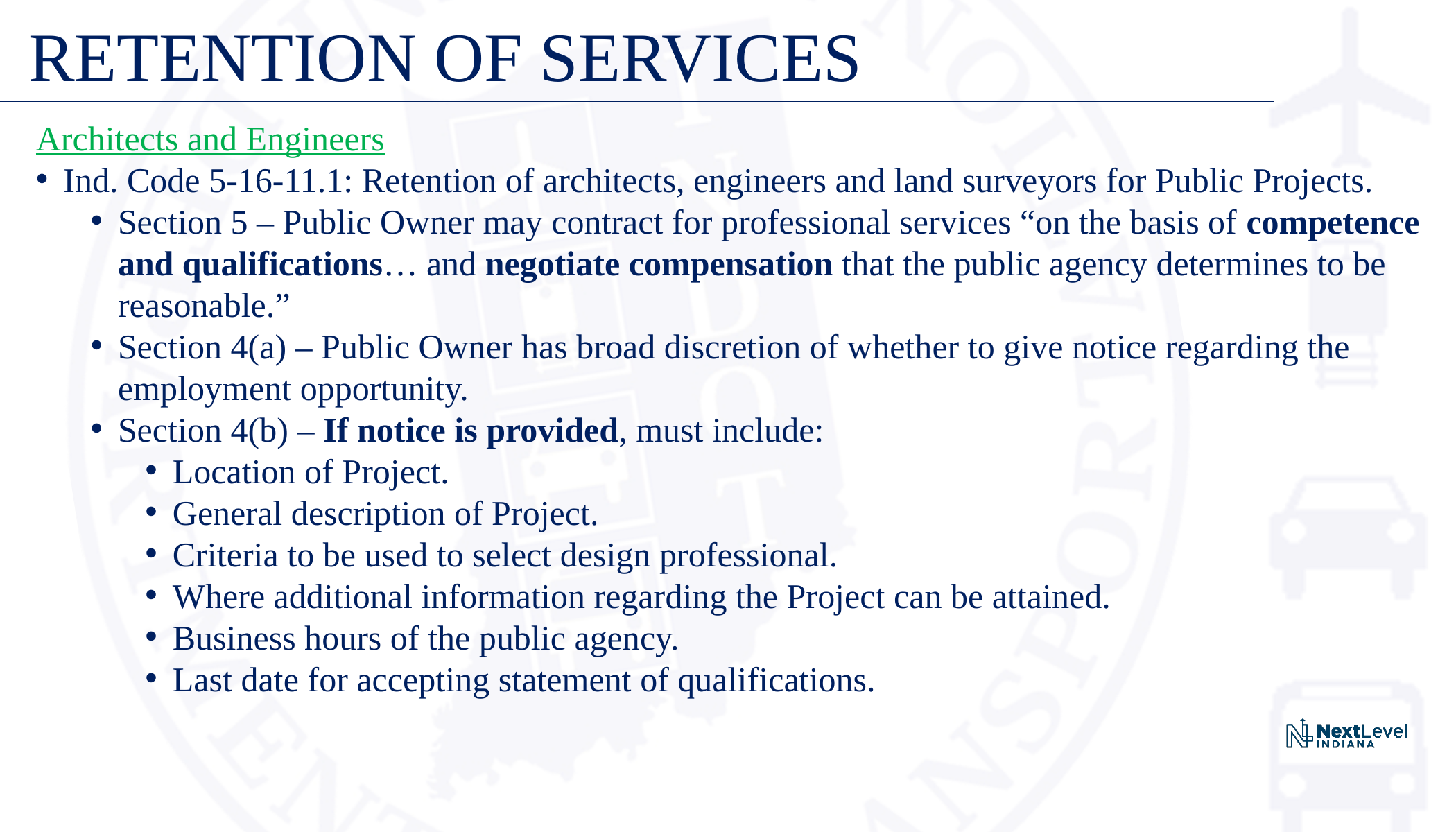

# RETENTION OF SERVICES
Architects and Engineers
Ind. Code 5-16-11.1: Retention of architects, engineers and land surveyors for Public Projects.
Section 5 – Public Owner may contract for professional services “on the basis of competence and qualifications… and negotiate compensation that the public agency determines to be reasonable.”
Section 4(a) – Public Owner has broad discretion of whether to give notice regarding the employment opportunity.
Section 4(b) – If notice is provided, must include:
Location of Project.
General description of Project.
Criteria to be used to select design professional.
Where additional information regarding the Project can be attained.
Business hours of the public agency.
Last date for accepting statement of qualifications.